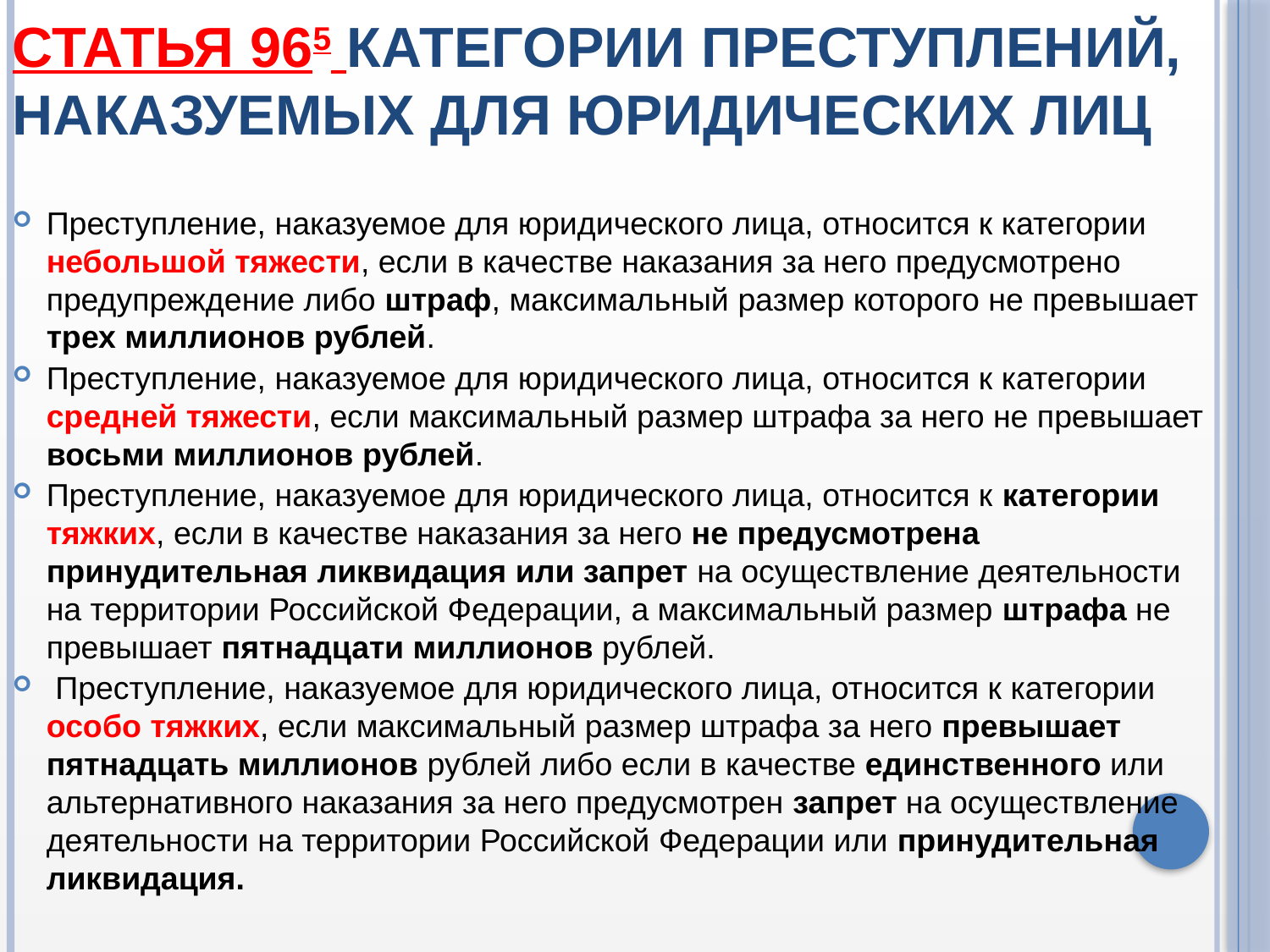

# Статья 965 Категории преступлений, наказуемых для юридических лиц

Преступление, наказуемое для юридического лица, относится к категории небольшой тяжести, если в качестве наказания за него предусмотрено предупреждение либо штраф, максимальный размер которого не превышает трех миллионов рублей.
Преступление, наказуемое для юридического лица, относится к категории средней тяжести, если максимальный размер штрафа за него не превышает восьми миллионов рублей.
Преступление, наказуемое для юридического лица, относится к категории тяжких, если в качестве наказания за него не предусмотрена принудительная ликвидация или запрет на осуществление деятельности на территории Российской Федерации, а максимальный размер штрафа не превышает пятнадцати миллионов рублей.
 Преступление, наказуемое для юридического лица, относится к категории особо тяжких, если максимальный размер штрафа за него превышает пятнадцать миллионов рублей либо если в качестве единственного или альтернативного наказания за него предусмотрен запрет на осуществление деятельности на территории Российской Федерации или принудительная ликвидация.